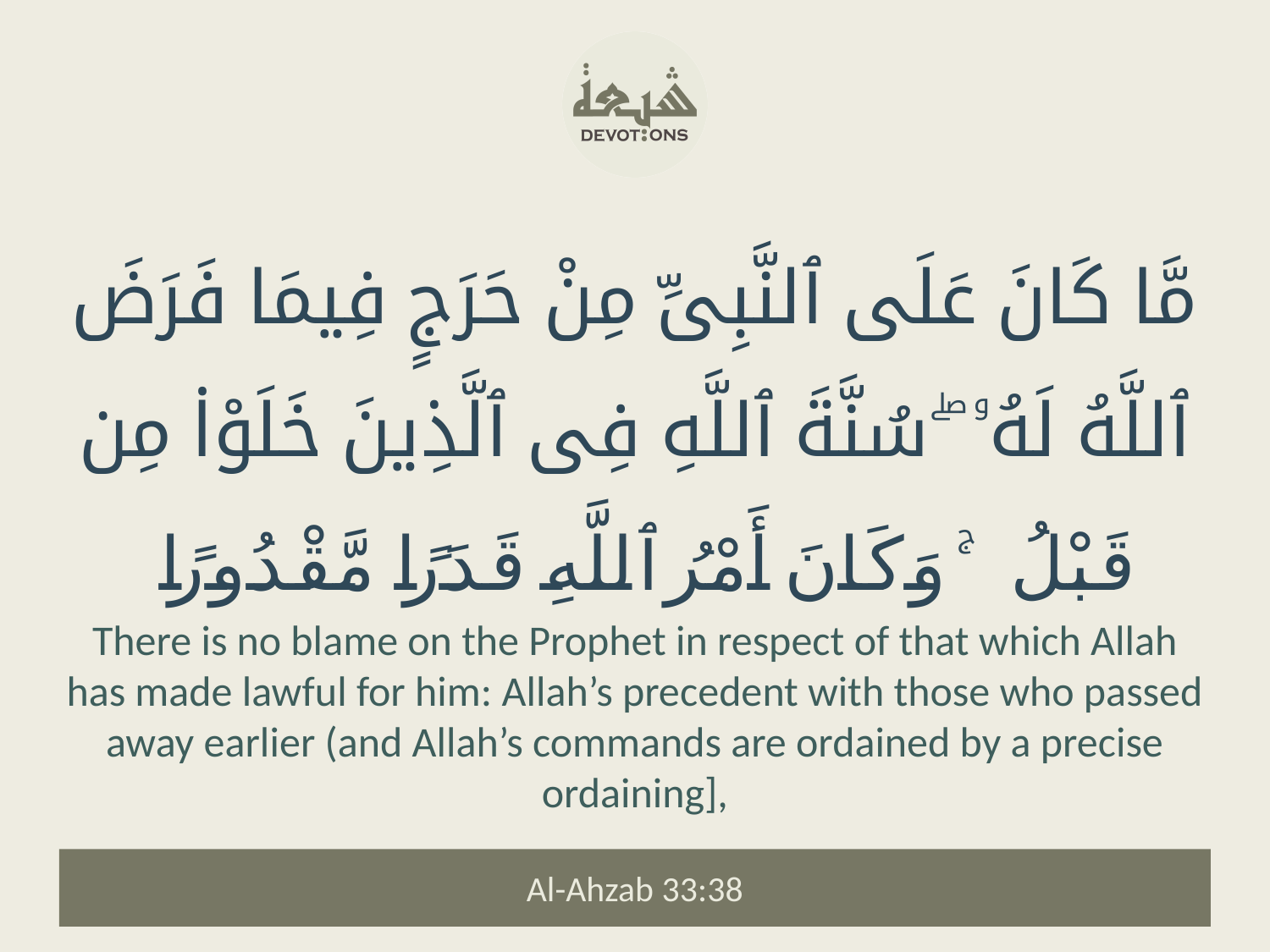

مَّا كَانَ عَلَى ٱلنَّبِىِّ مِنْ حَرَجٍ فِيمَا فَرَضَ ٱللَّهُ لَهُۥ ۖ سُنَّةَ ٱللَّهِ فِى ٱلَّذِينَ خَلَوْا۟ مِن قَبْلُ ۚ وَكَانَ أَمْرُ ٱللَّهِ قَدَرًا مَّقْدُورًا
There is no blame on the Prophet in respect of that which Allah has made lawful for him: Allah’s precedent with those who passed away earlier (and Allah’s commands are ordained by a precise ordaining],
Al-Ahzab 33:38